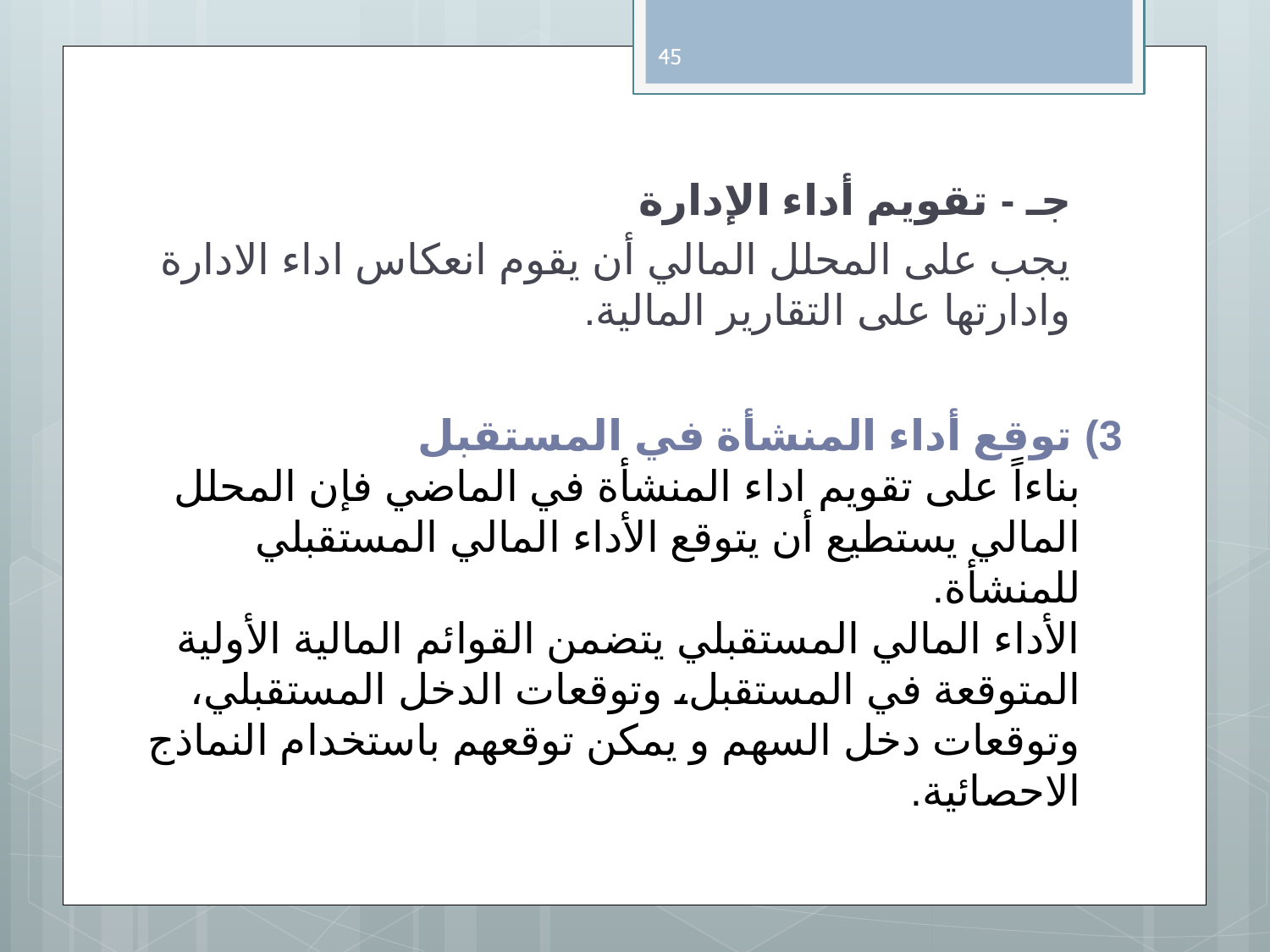

45
جـ - تقويم أداء الإدارة
يجب على المحلل المالي أن يقوم انعكاس اداء الادارة وادارتها على التقارير المالية.

3) توقع أداء المنشأة في المستقبل
بناءاً على تقويم اداء المنشأة في الماضي فإن المحلل المالي يستطيع أن يتوقع الأداء المالي المستقبلي للمنشأة.
الأداء المالي المستقبلي يتضمن القوائم المالية الأولية المتوقعة في المستقبل، وتوقعات الدخل المستقبلي، وتوقعات دخل السهم و يمكن توقعهم باستخدام النماذج الاحصائية.